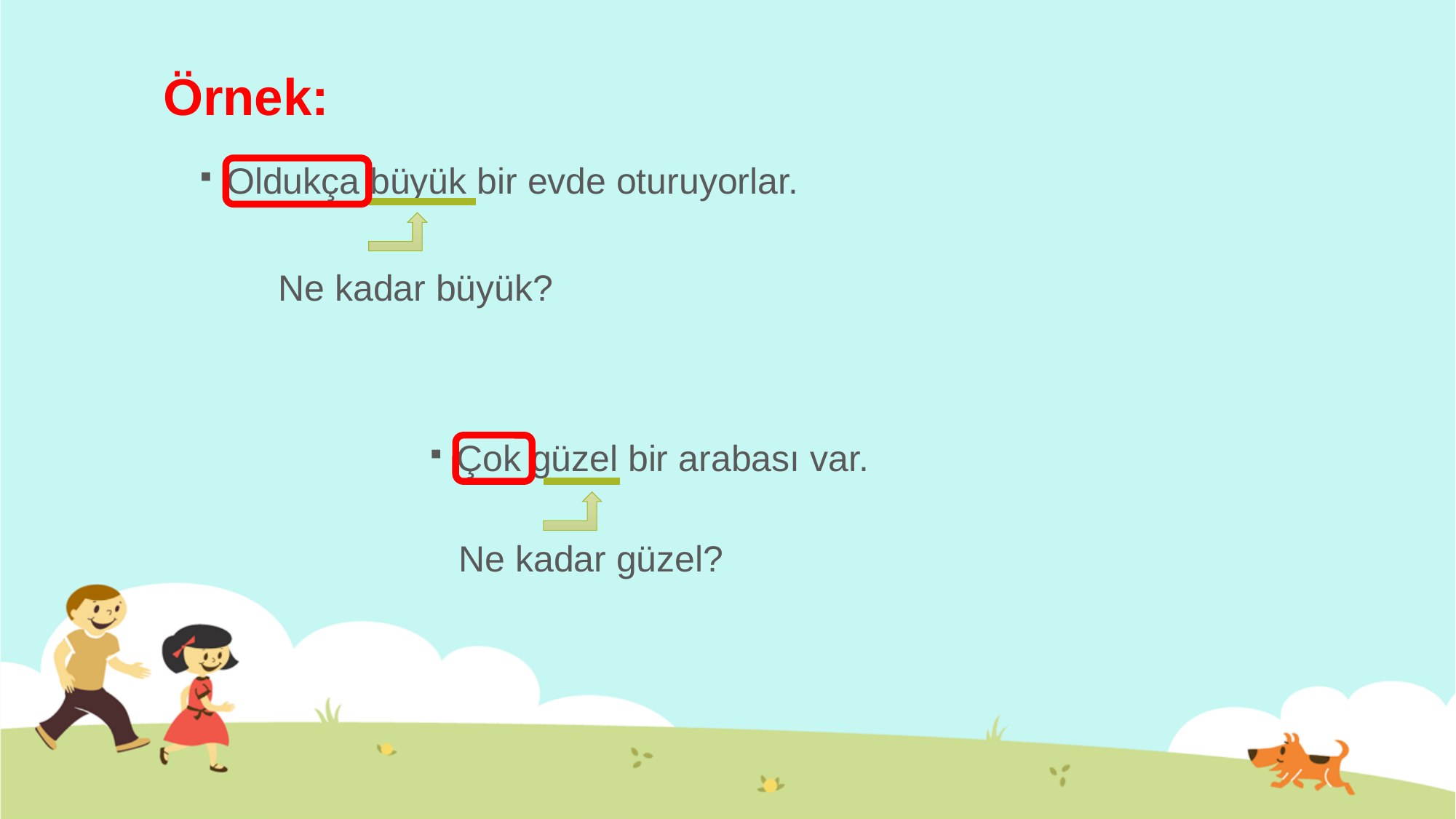

# Örnek:
Oldukça büyük bir evde oturuyorlar.

Ne kadar büyük?
Çok güzel bir arabası var.

Ne kadar güzel?